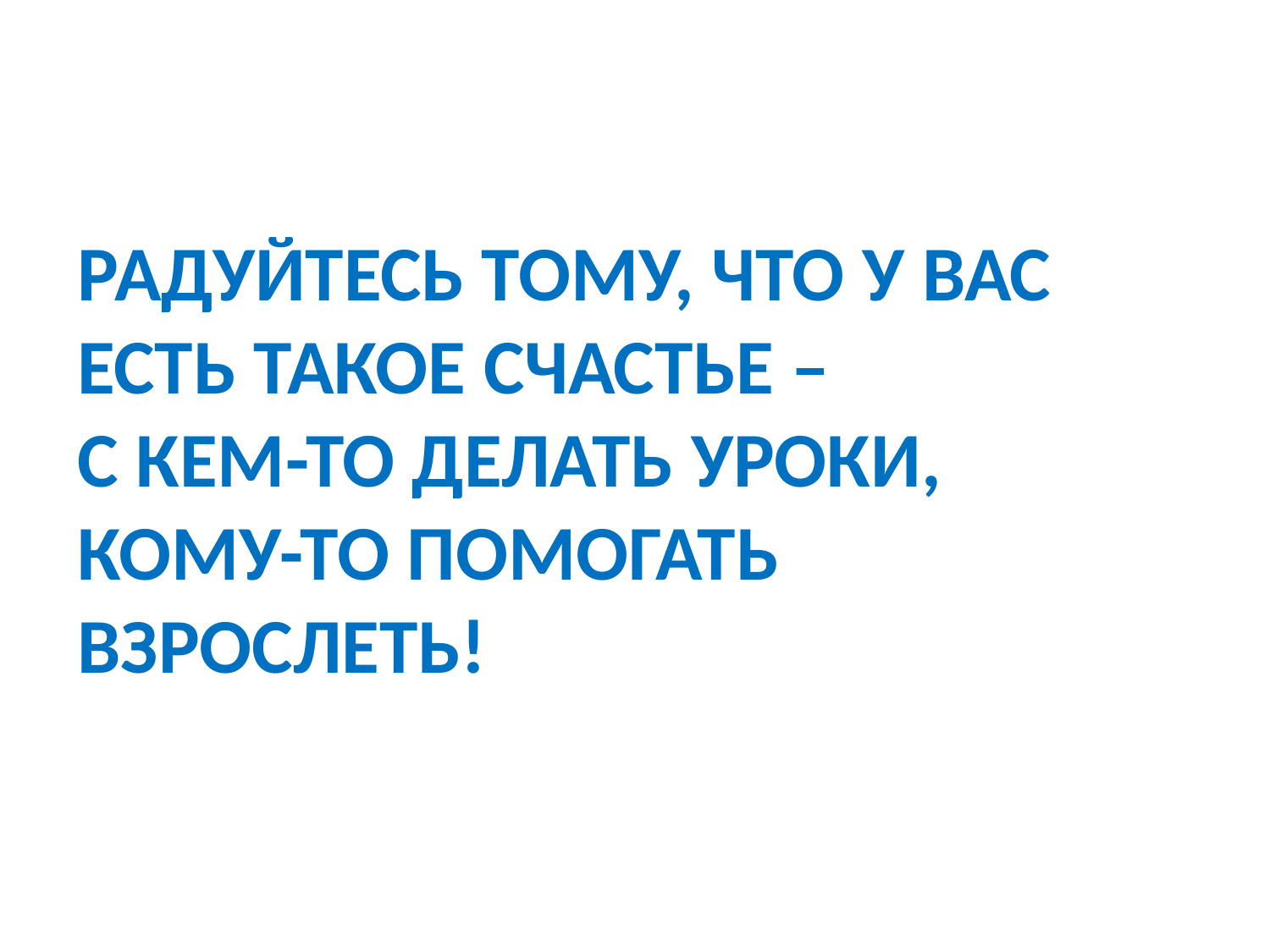

#
РАДУЙТЕСЬ ТОМУ, ЧТО У ВАС ЕСТЬ ТАКОЕ СЧАСТЬЕ –
С КЕМ-ТО ДЕЛАТЬ УРОКИ, КОМУ-ТО ПОМОГАТЬ  ВЗРОСЛЕТЬ!